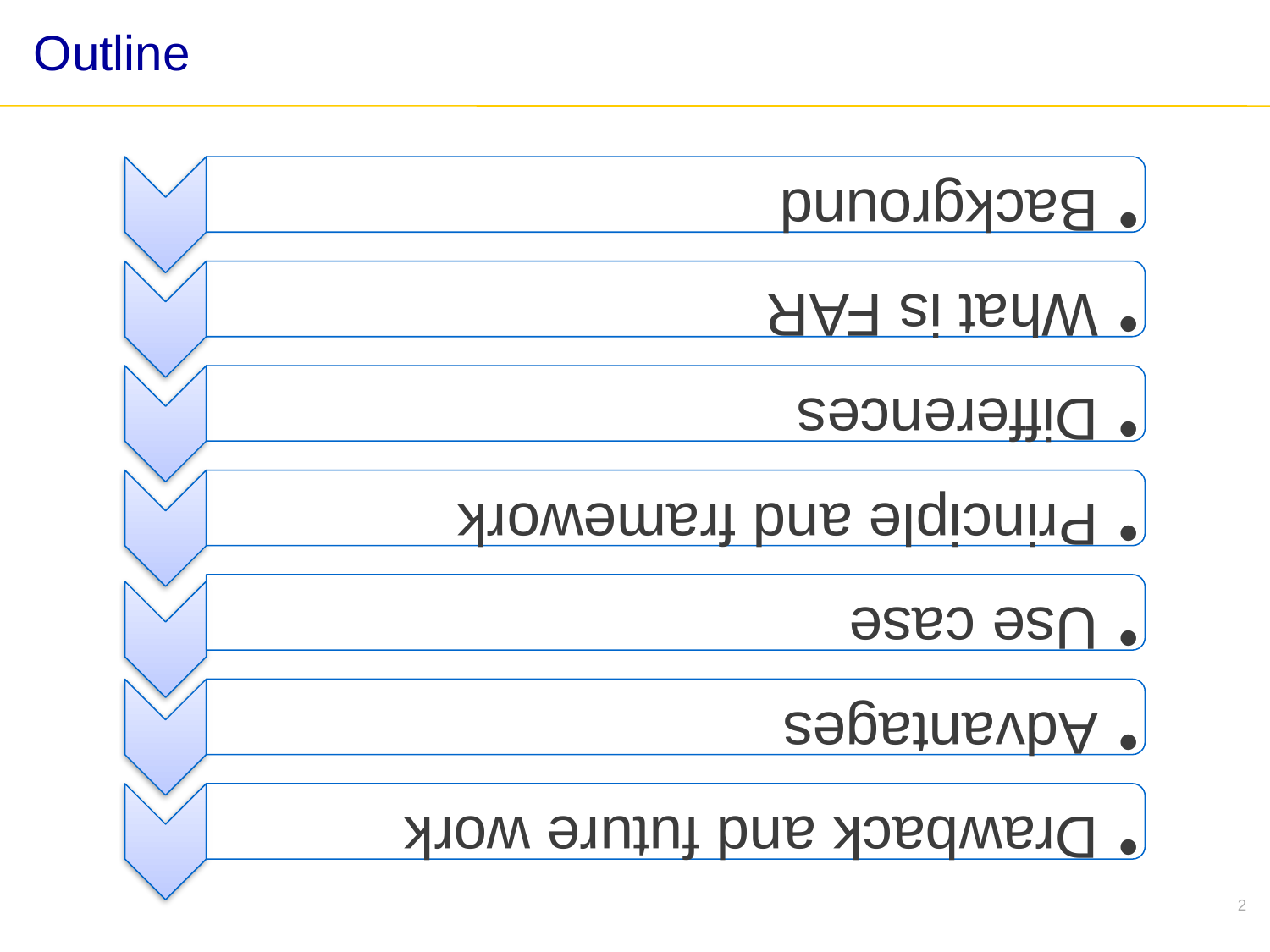

# Outline

Background

What is FAR

Differences

Principle and framework

Use case

Advantages

Drawback and future work

2